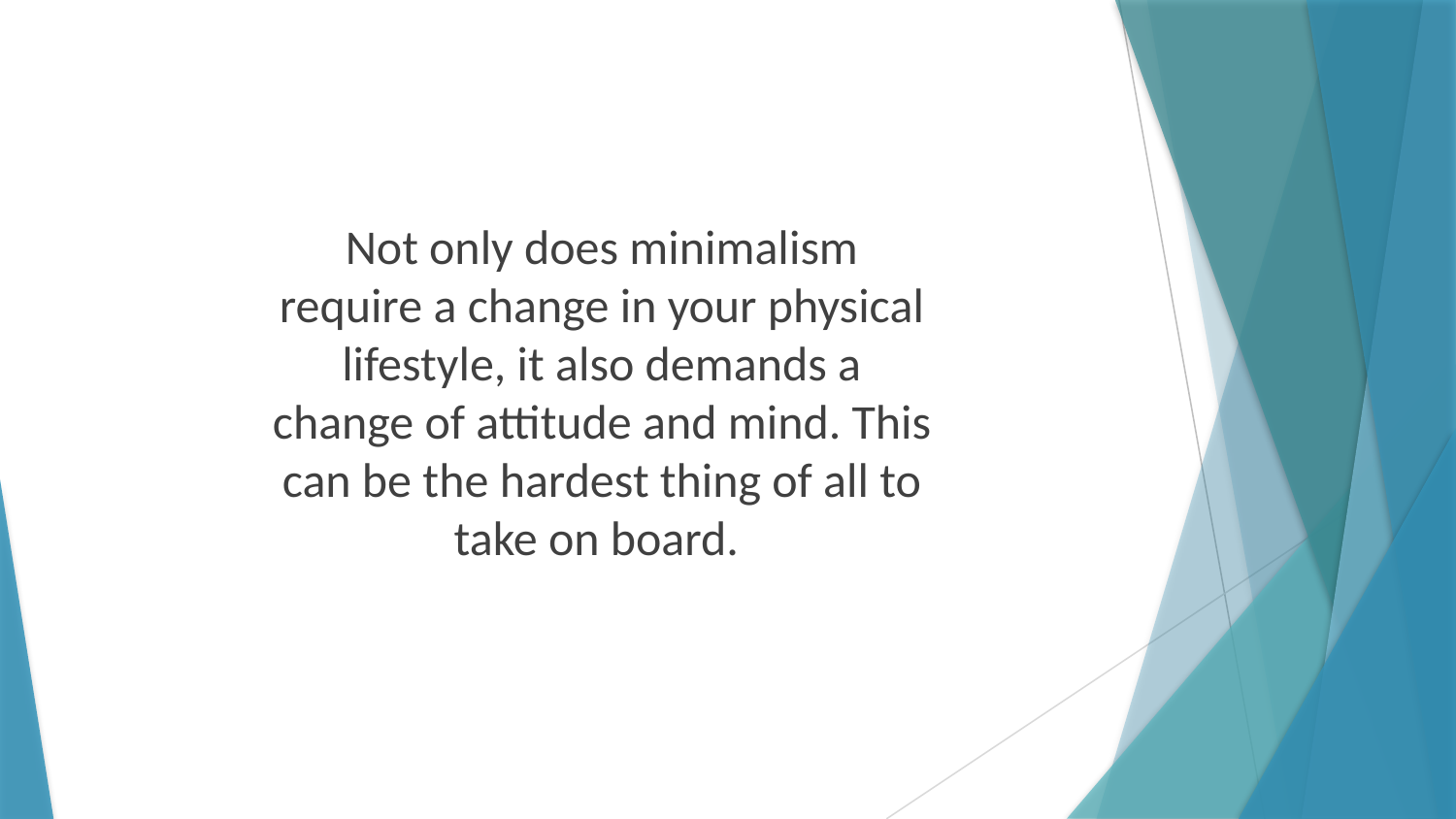

Not only does minimalism require a change in your physical lifestyle, it also demands a change of attitude and mind. This can be the hardest thing of all to take on board.